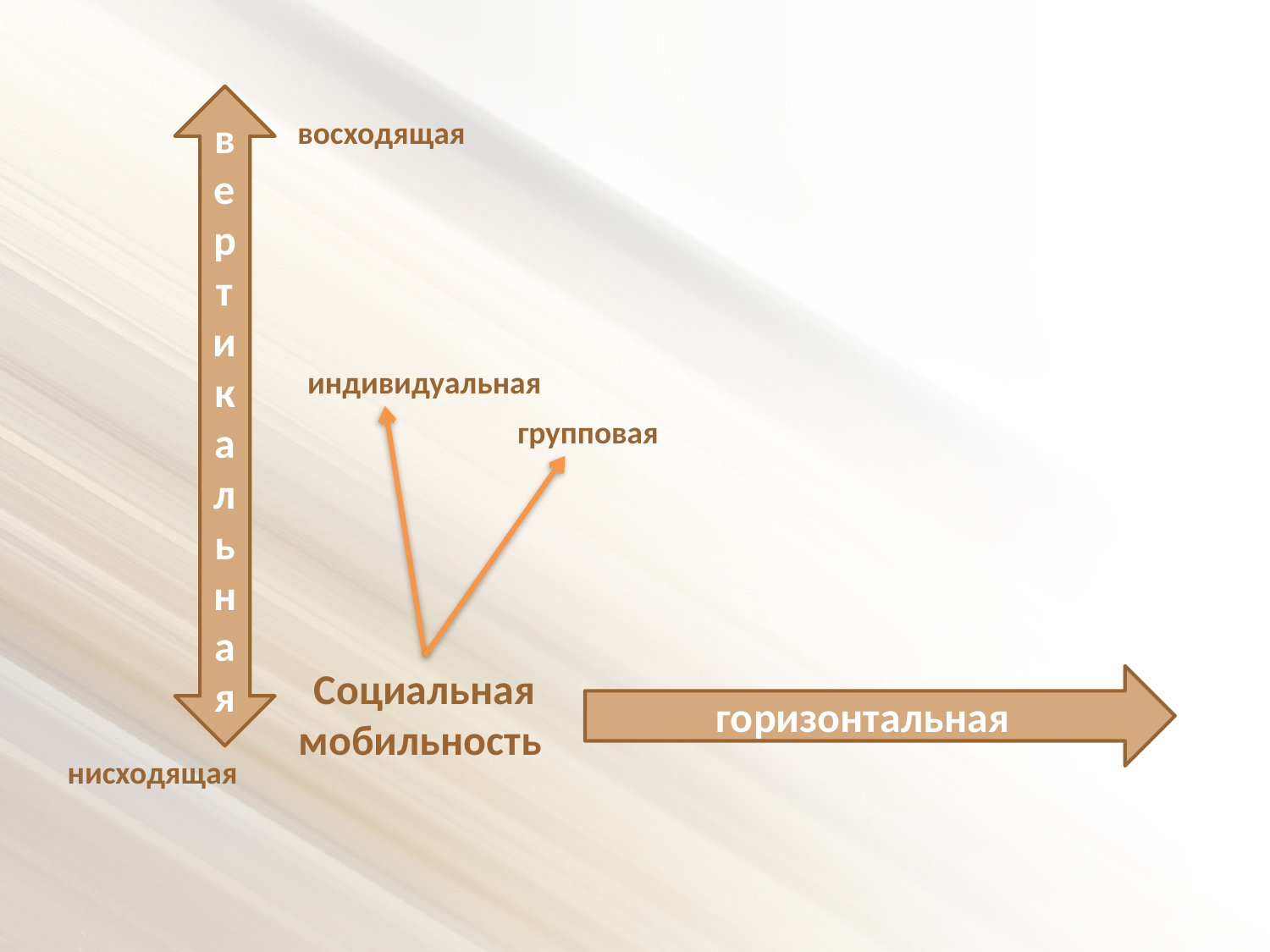

вертикальная
восходящая
индивидуальная
групповая
Социальная мобильность
горизонтальная
нисходящая